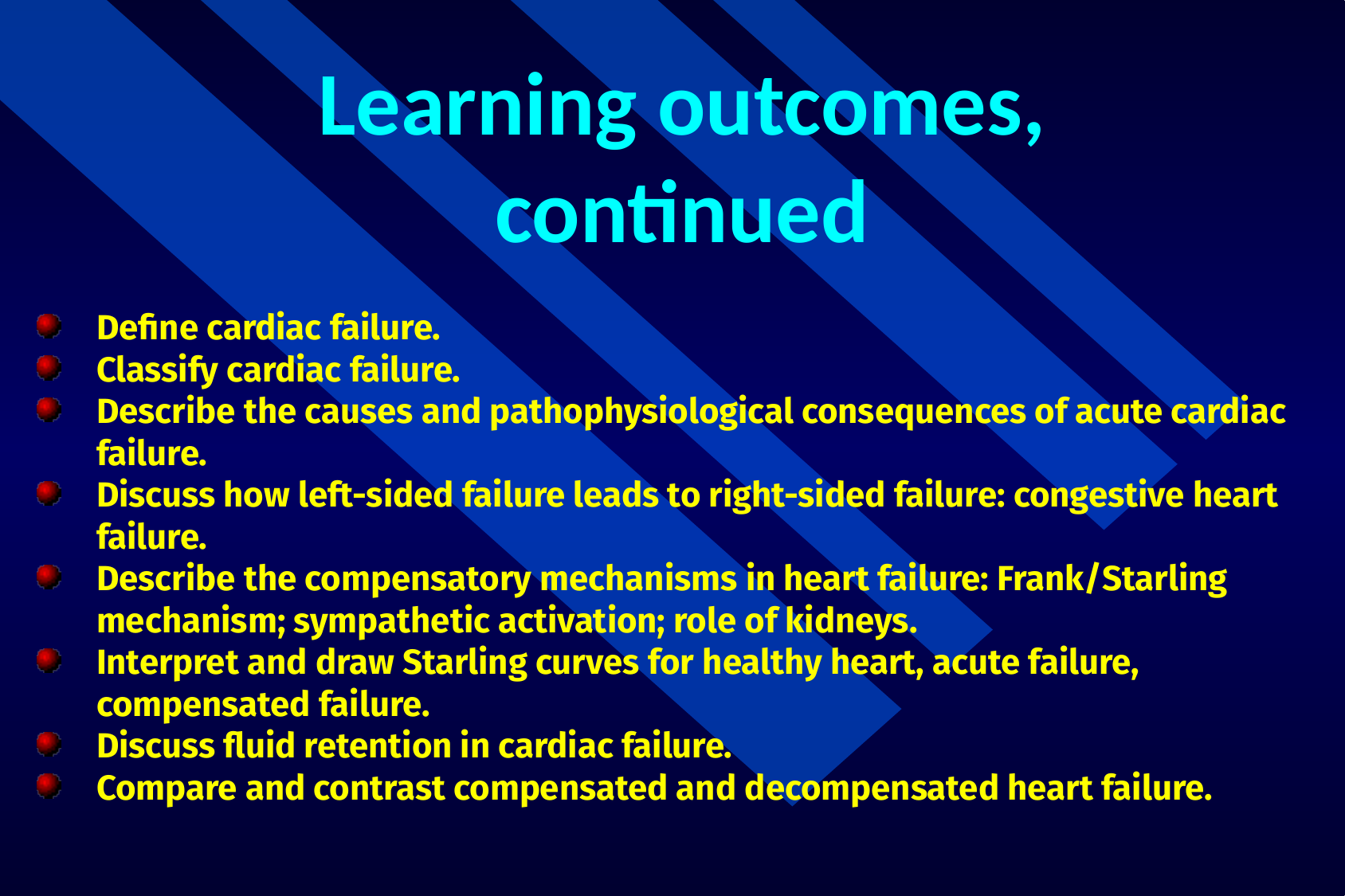

Learning outcomes, continued
Define cardiac failure.
Classify cardiac failure.
Describe the causes and pathophysiological consequences of acute cardiac failure.
Discuss how left-sided failure leads to right-sided failure: congestive heart failure.
Describe the compensatory mechanisms in heart failure: Frank/Starling mechanism; sympathetic activation; role of kidneys.
Interpret and draw Starling curves for healthy heart, acute failure, compensated failure.
Discuss fluid retention in cardiac failure.
Compare and contrast compensated and decompensated heart failure.